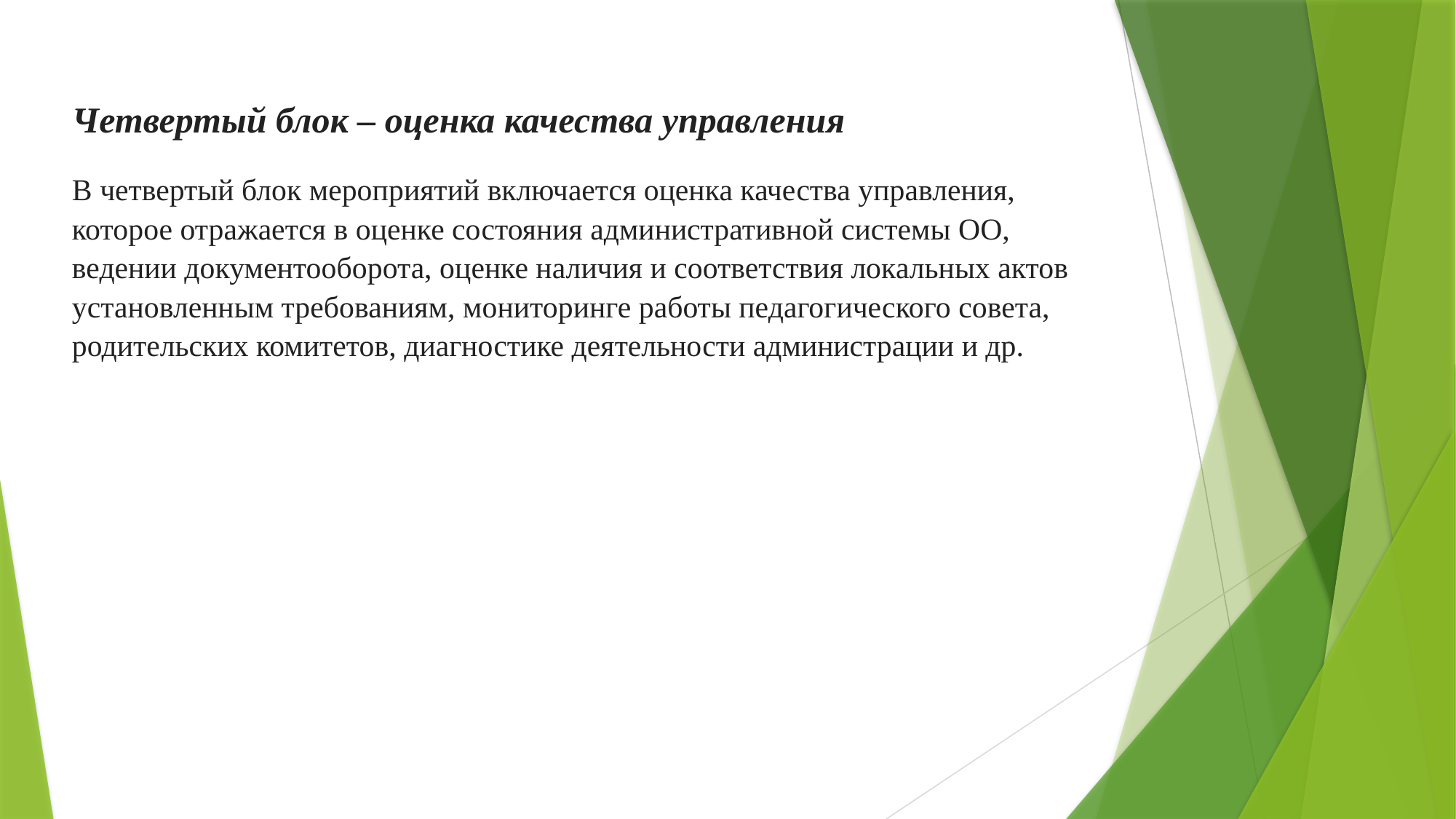

Четвертый блок – оценка качества управления
В четвертый блок мероприятий включается оценка качества управления, которое отражается в оценке состояния административной системы ОО, ведении документооборота, оценке наличия и соответствия локальных актов установленным требованиям, мониторинге работы педагогического совета, родительских комитетов, диагностике деятельности администрации и др.